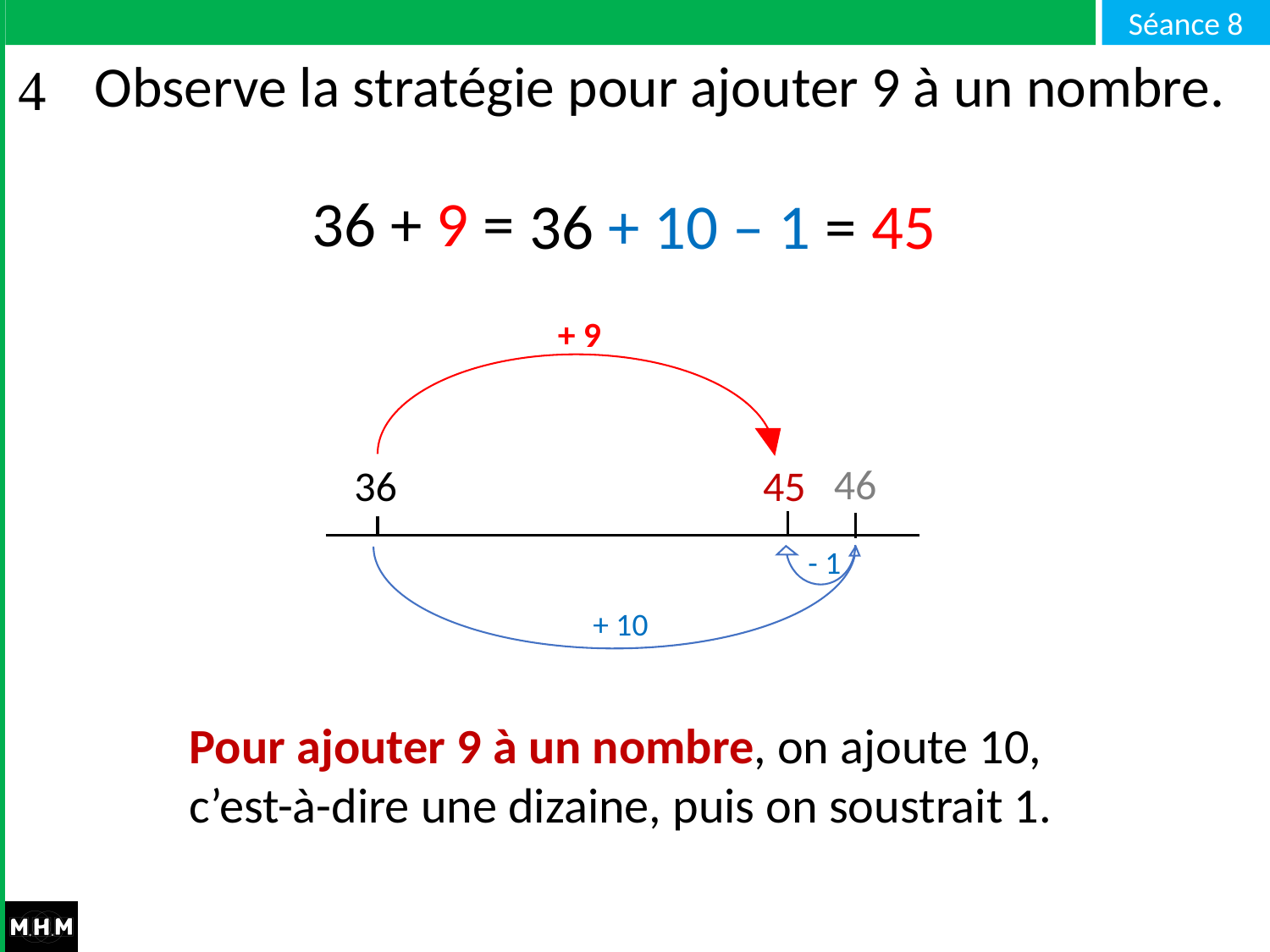

# Observe la stratégie pour ajouter 9 à un nombre.
36 + 10 – 1 = 45
36 + 9 =
+ 9

46
45
36
- 1

+ 10
Pour ajouter 9 à un nombre, on ajoute 10, c’est-à-dire une dizaine, puis on soustrait 1.